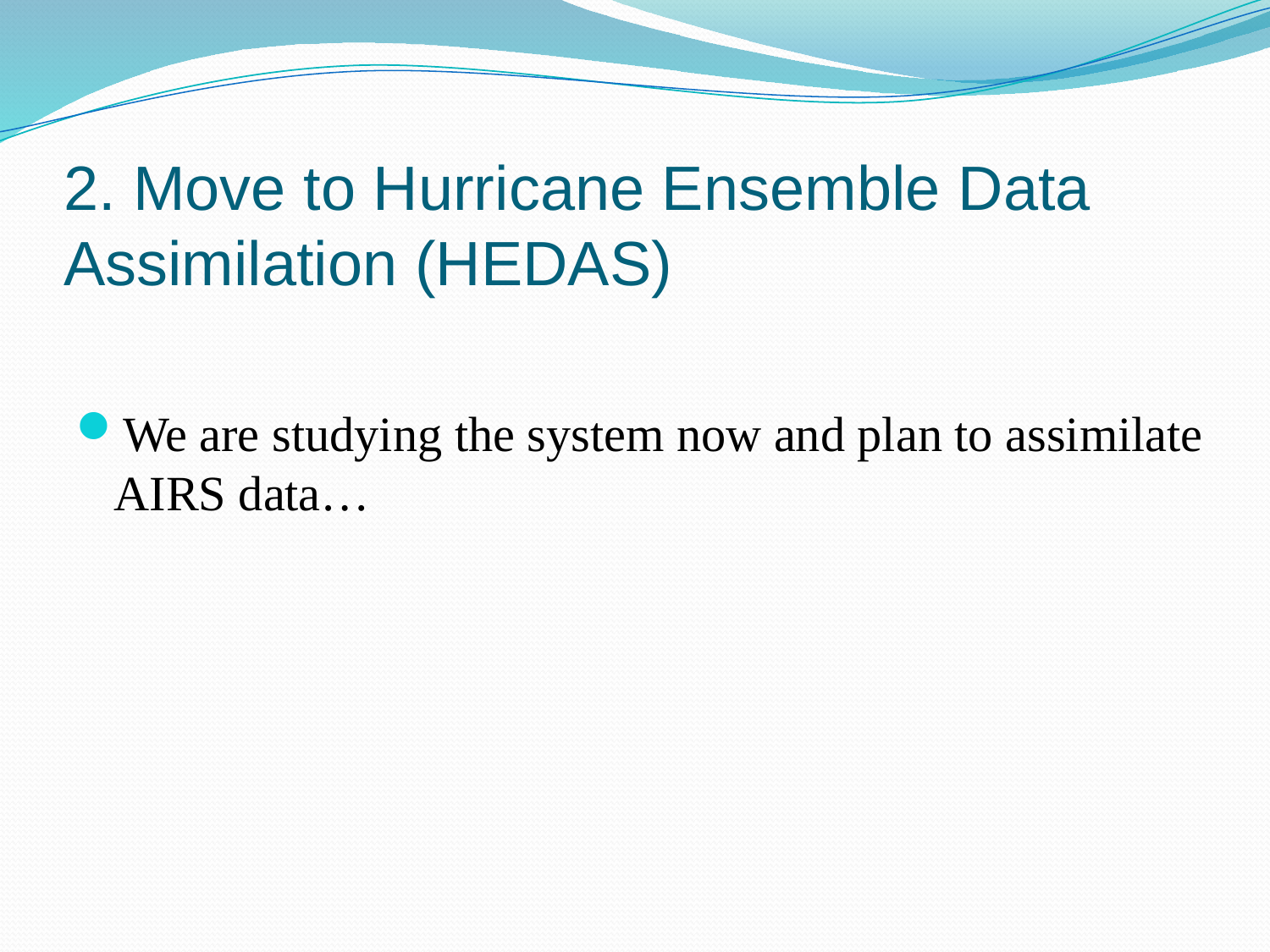

# 2. Move to Hurricane Ensemble Data Assimilation (HEDAS)
We are studying the system now and plan to assimilate AIRS data…